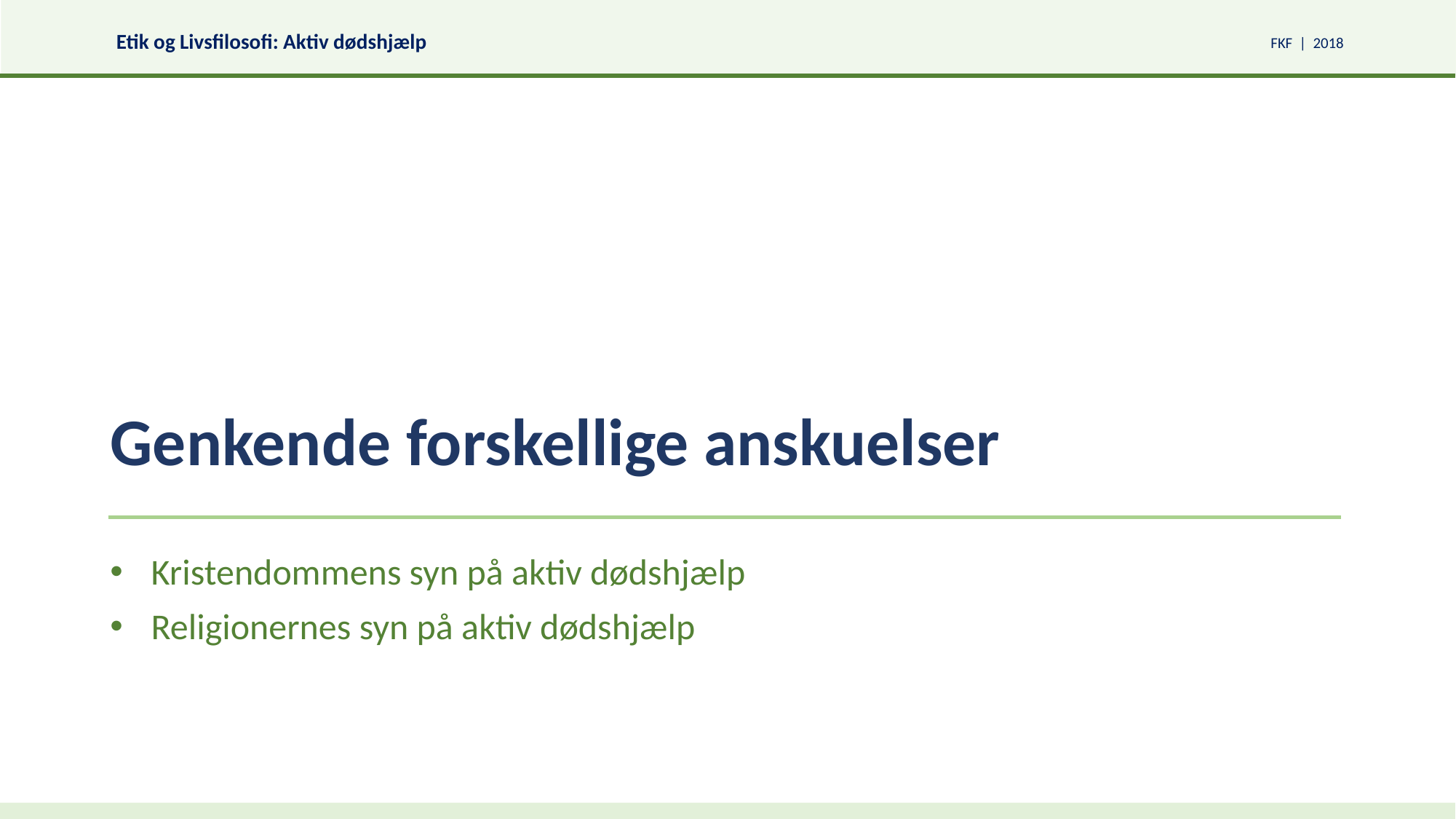

# Genkende forskellige anskuelser
Kristendommens syn på aktiv dødshjælp
Religionernes syn på aktiv dødshjælp